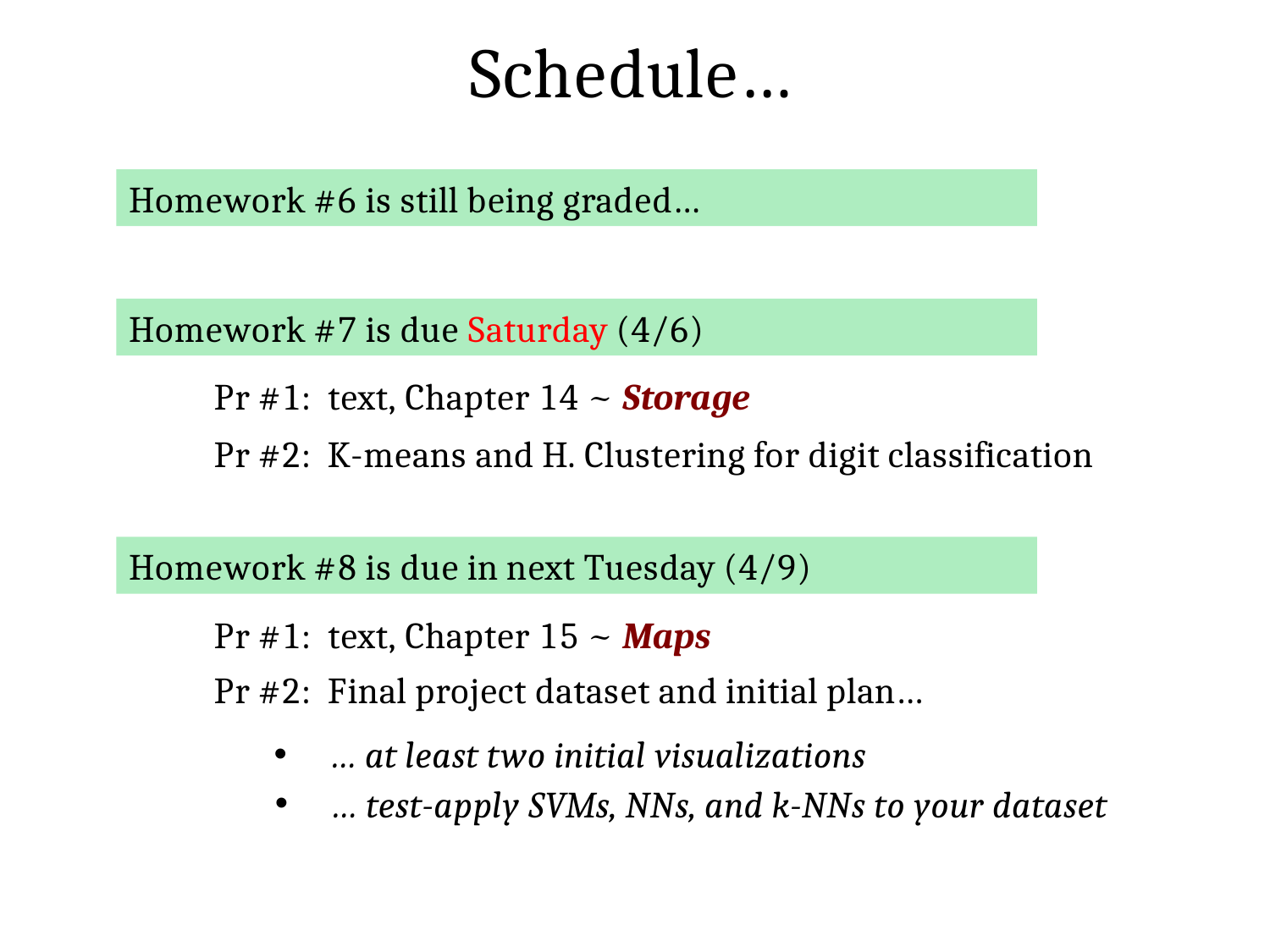

Schedule…
Homework #6 is still being graded…
Homework #7 is due Saturday (4/6)
Pr #1:  text, Chapter 14 ~ Storage
Pr #2:  K-means and H. Clustering for digit classification
Homework #8 is due in next Tuesday (4/9)
Pr #1:  text, Chapter 15 ~ Maps

Pr #2:  Final project dataset and initial plan…
 … at least two initial visualizations
 … test-apply SVMs, NNs, and k-NNs to your dataset